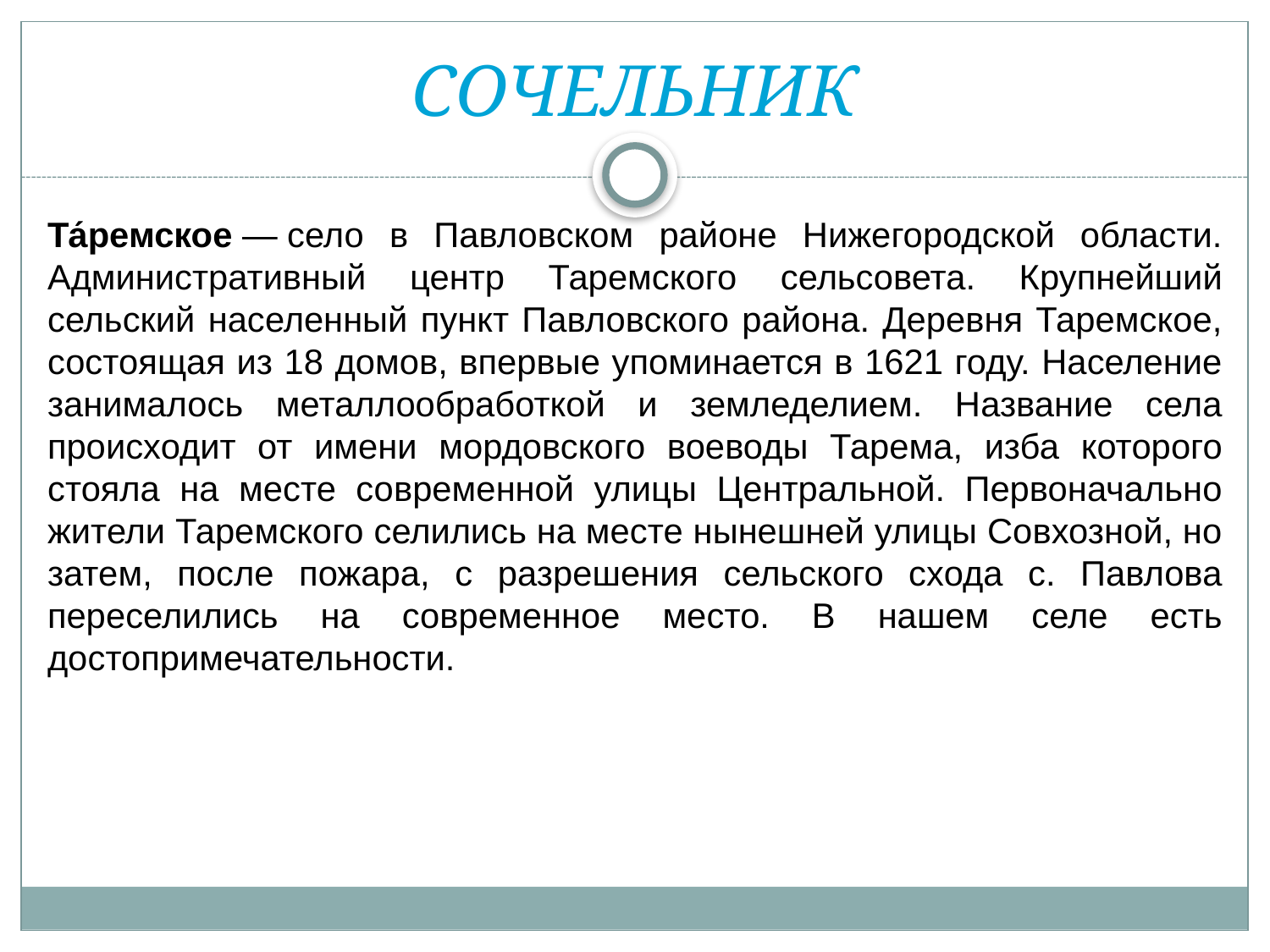

# СОЧЕЛЬНИК
Та́ремское — село в Павловском районе Нижегородской области. Административный центр Таремского сельсовета. Крупнейший сельский населенный пункт Павловского района. Деревня Таремское, состоящая из 18 домов, впервые упоминается в 1621 году. Население занималось металлообработкой и земледелием. Название села происходит от имени мордовского воеводы Тарема, изба которого стояла на месте современной улицы Центральной. Первоначально жители Таремского селились на месте нынешней улицы Совхозной, но затем, после пожара, с разрешения сельского схода с. Павлова переселились на современное место. В нашем селе есть достопримечательности.